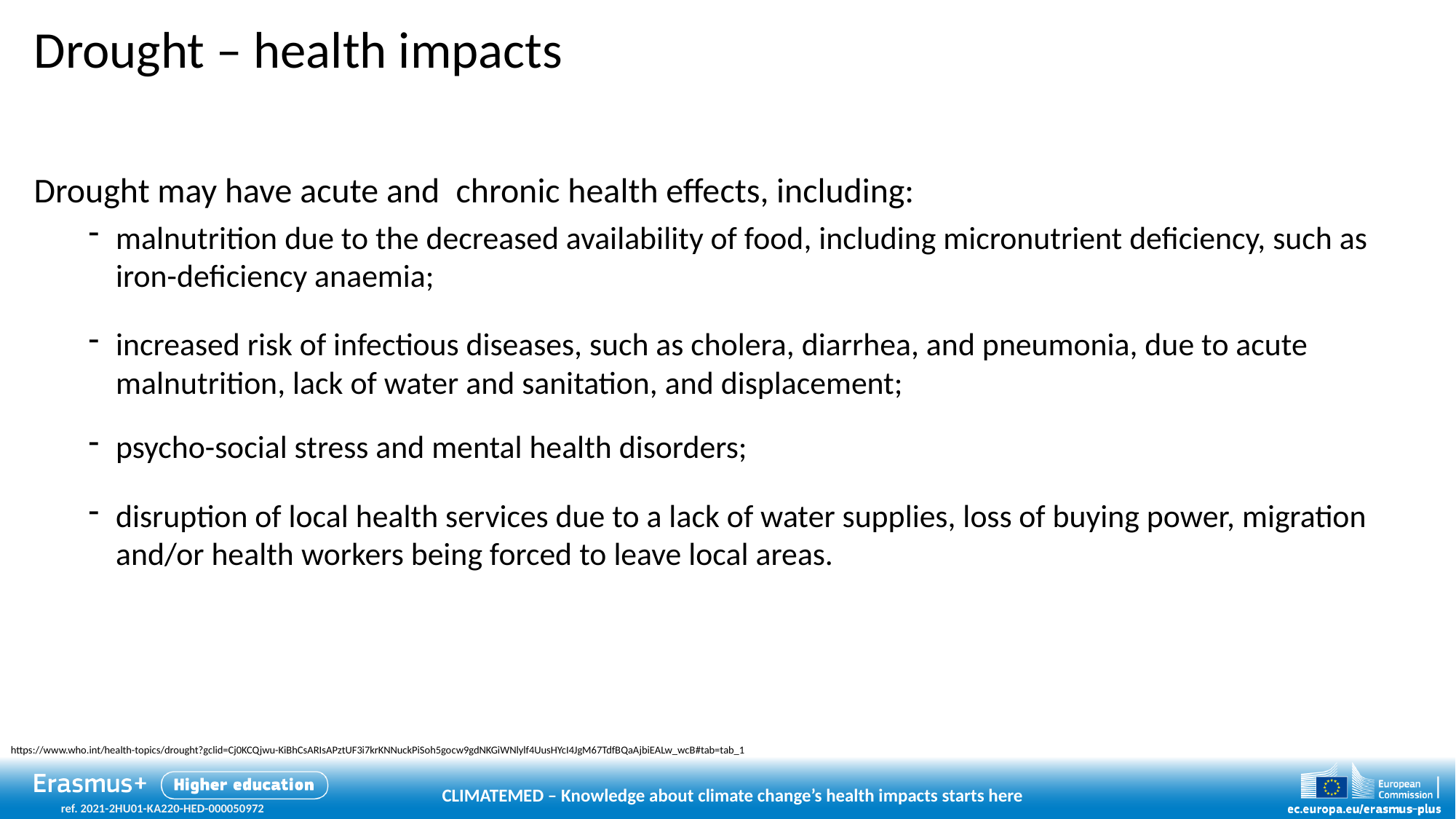

# Drought – health impacts

Drought may have acute and  chronic health effects, including:
malnutrition due to the decreased availability of food, including micronutrient deficiency, such as iron-deficiency anaemia;
increased risk of infectious diseases, such as cholera, diarrhea, and pneumonia, due to acute malnutrition, lack of water and sanitation, and displacement;
psycho-social stress and mental health disorders;
disruption of local health services due to a lack of water supplies, loss of buying power, migration and/or health workers being forced to leave local areas.
https://www.who.int/health-topics/drought?gclid=Cj0KCQjwu-KiBhCsARIsAPztUF3i7krKNNuckPiSoh5gocw9gdNKGiWNlylf4UusHYcI4JgM67TdfBQaAjbiEALw_wcB#tab=tab_1